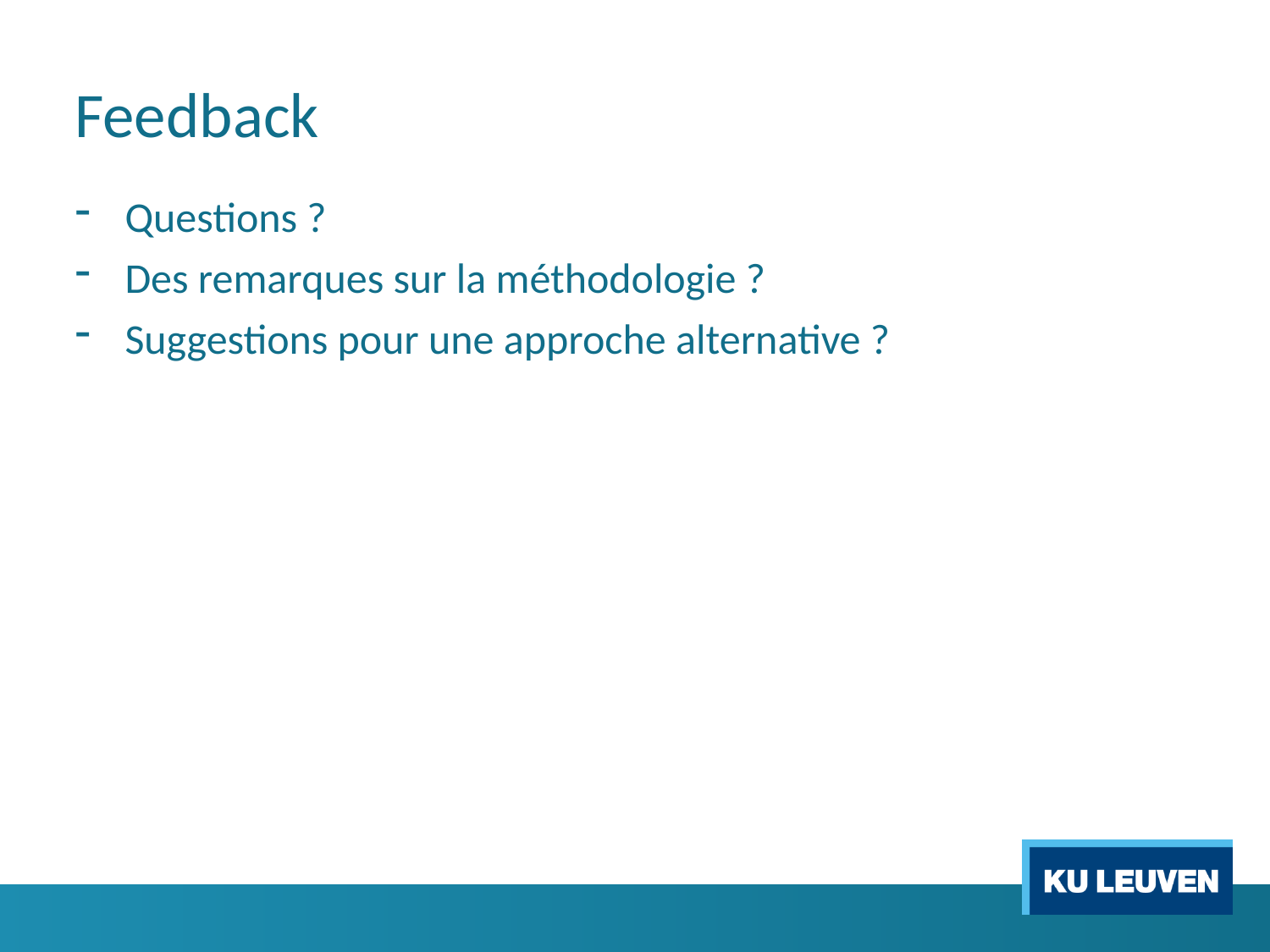

# Feedback
Questions ?
Des remarques sur la méthodologie ?
Suggestions pour une approche alternative ?